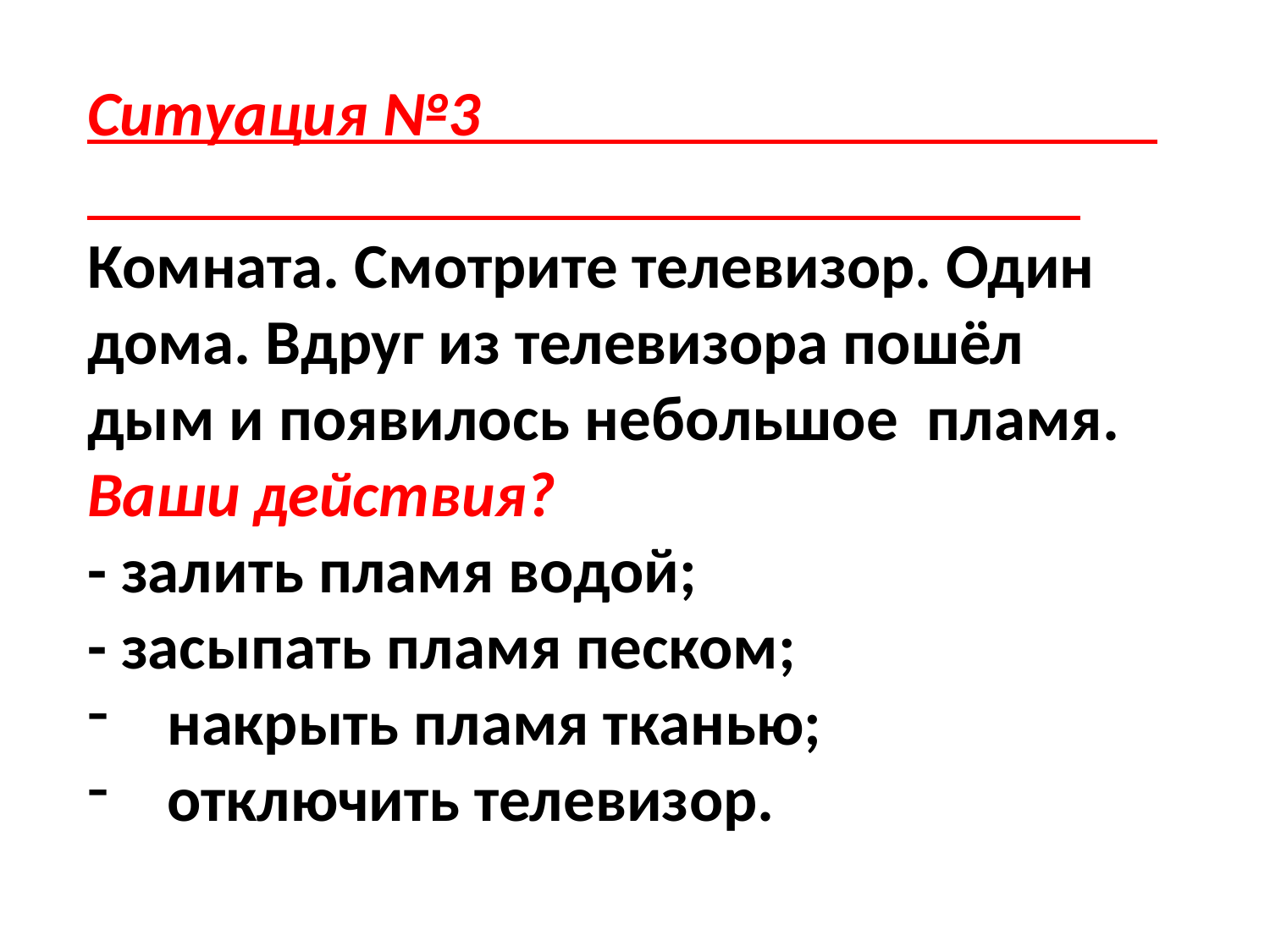

Ситуация №3                                                                                                                      Комната. Смотрите телевизор. Один дома. Вдруг из телевизора пошёл дым и появилось небольшое  пламя.
Ваши действия?
- залить пламя водой;
- засыпать пламя песком;
накрыть пламя тканью;
отключить телевизор.